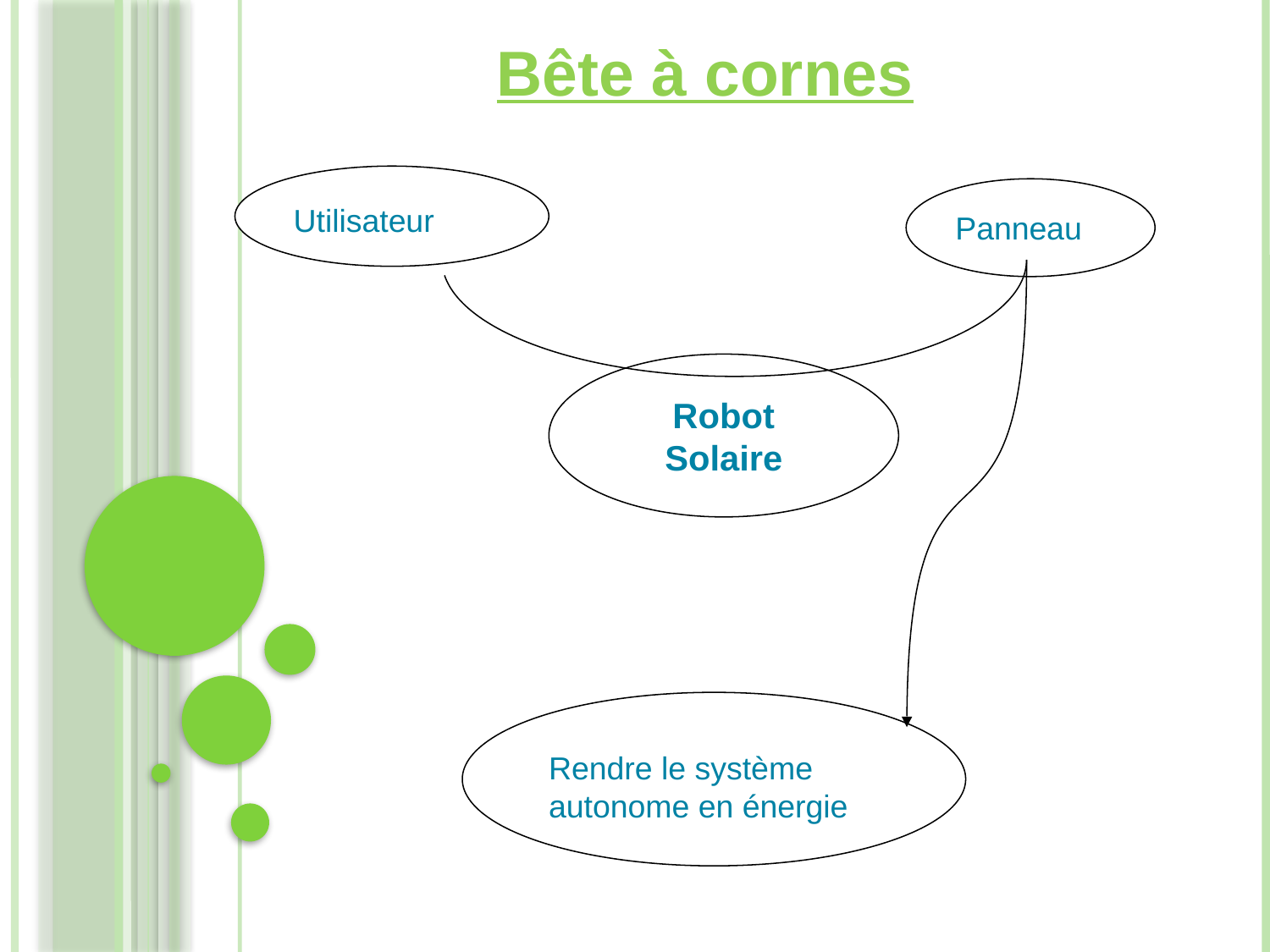

Bête à cornes
Utilisateur
Panneau
Robot Solaire
Rendre le système autonome en énergie